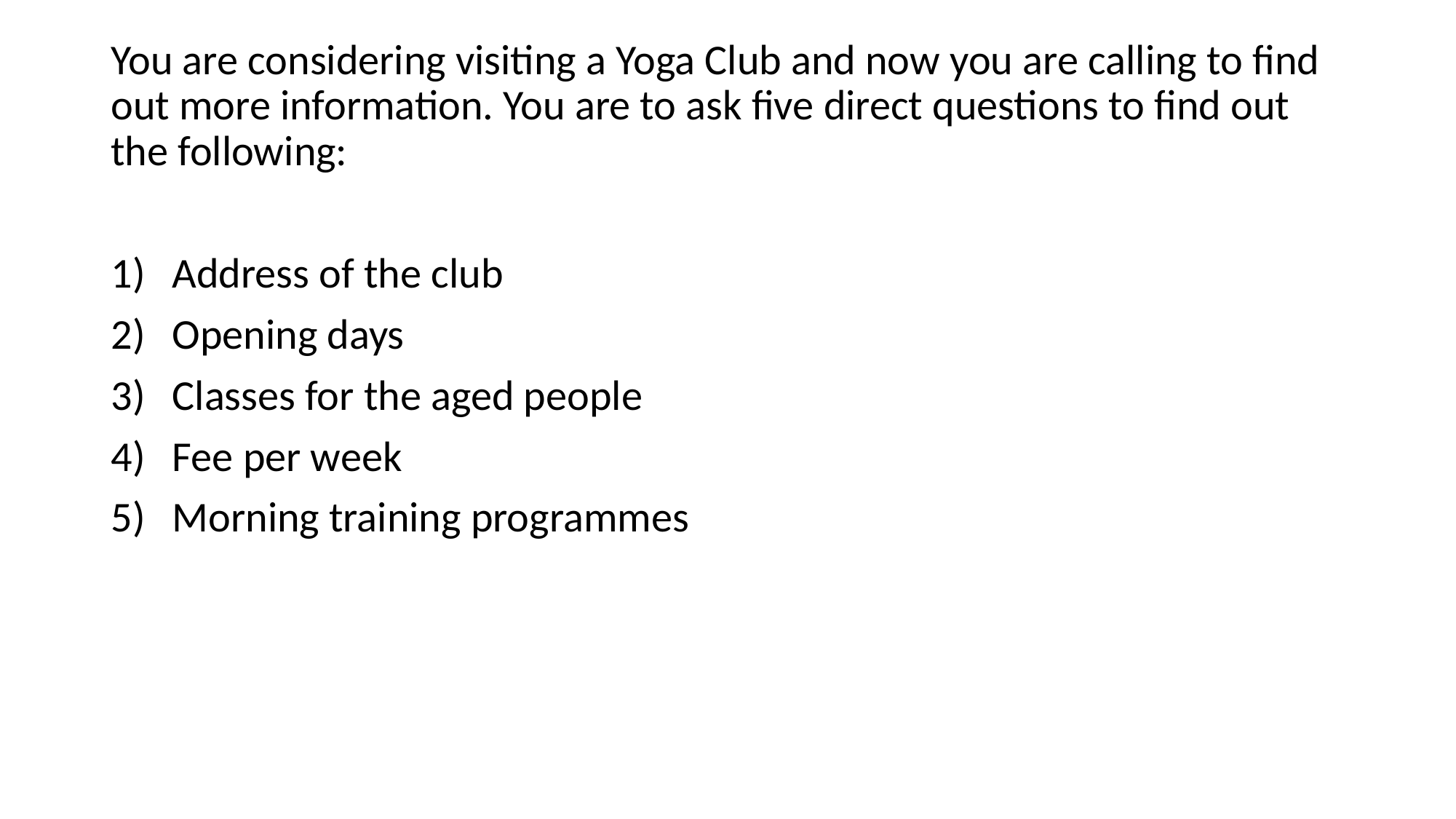

You are considering visiting a Yoga Club and now you are calling to find out more information. You are to ask five direct questions to find out the following:

Address of the club
Opening days
Classes for the aged people
Fee per week
Morning training programmes